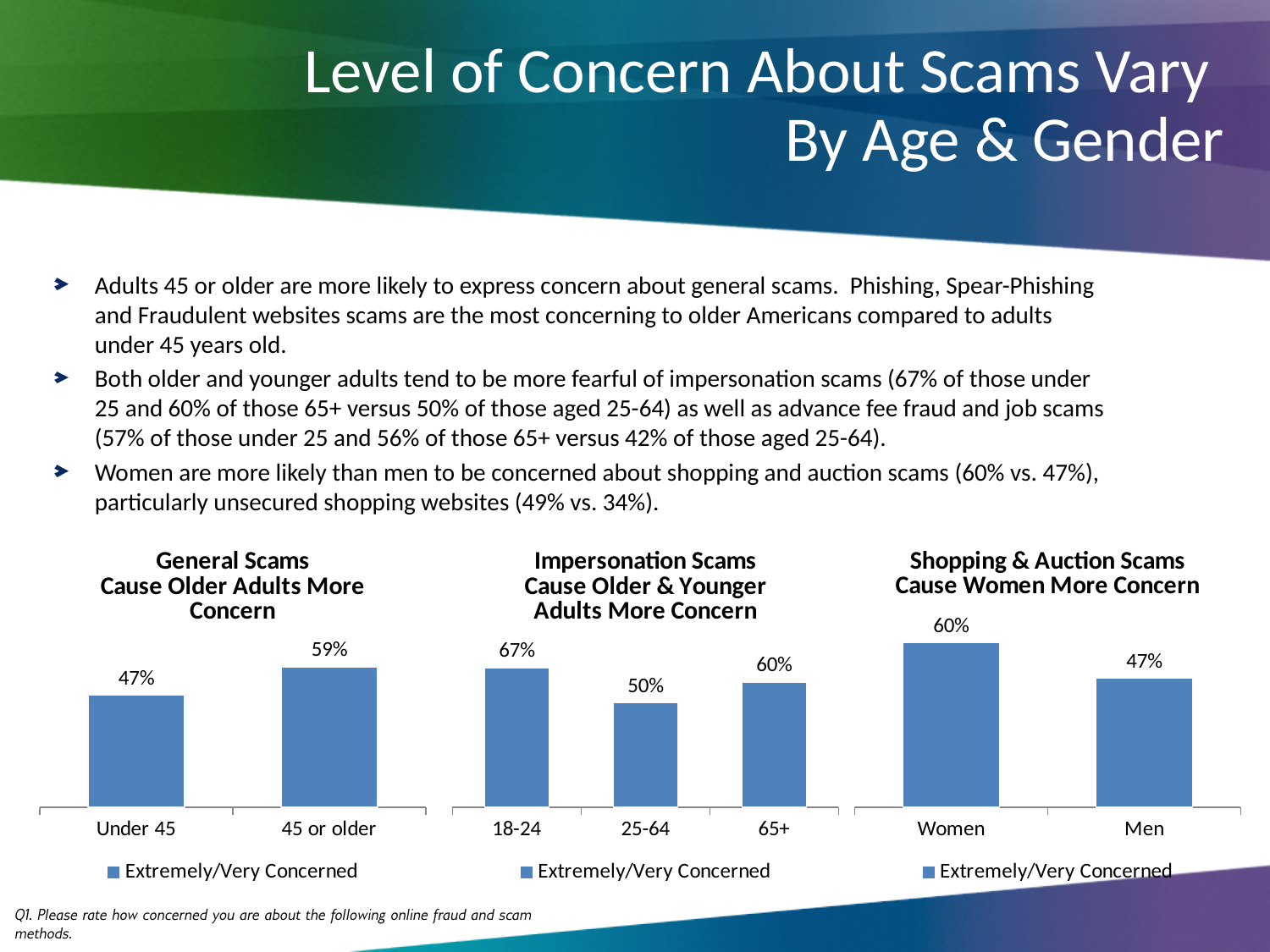

# Level of Concern About Scams Vary By Age & Gender
Adults 45 or older are more likely to express concern about general scams.  Phishing, Spear-Phishing and Fraudulent websites scams are the most concerning to older Americans compared to adults under 45 years old.
Both older and younger adults tend to be more fearful of impersonation scams (67% of those under 25 and 60% of those 65+ versus 50% of those aged 25-64) as well as advance fee fraud and job scams (57% of those under 25 and 56% of those 65+ versus 42% of those aged 25-64).
Women are more likely than men to be concerned about shopping and auction scams (60% vs. 47%), particularly unsecured shopping websites (49% vs. 34%).

### Chart: General Scams
Cause Older Adults More Concern

| Category | Extremely/Very Concerned |
|---|---|
| Under 45 | 0.47000000000000003 |
| 45 or older | 0.59 |

### Chart: Impersonation Scams
Cause Older & Younger Adults More Concern

| Category | Extremely/Very Concerned |
|---|---|
| 18-24 | 0.6700000000000002 |
| 25-64 | 0.5 |
| 65+ | 0.6000000000000001 |

### Chart: Shopping & Auction Scams
Cause Women More Concern

| Category | Extremely/Very Concerned |
|---|---|
| Women | 0.6000000000000001 |
| Men | 0.47000000000000003 |
Q1. Please rate how concerned you are about the following online fraud and scam methods.